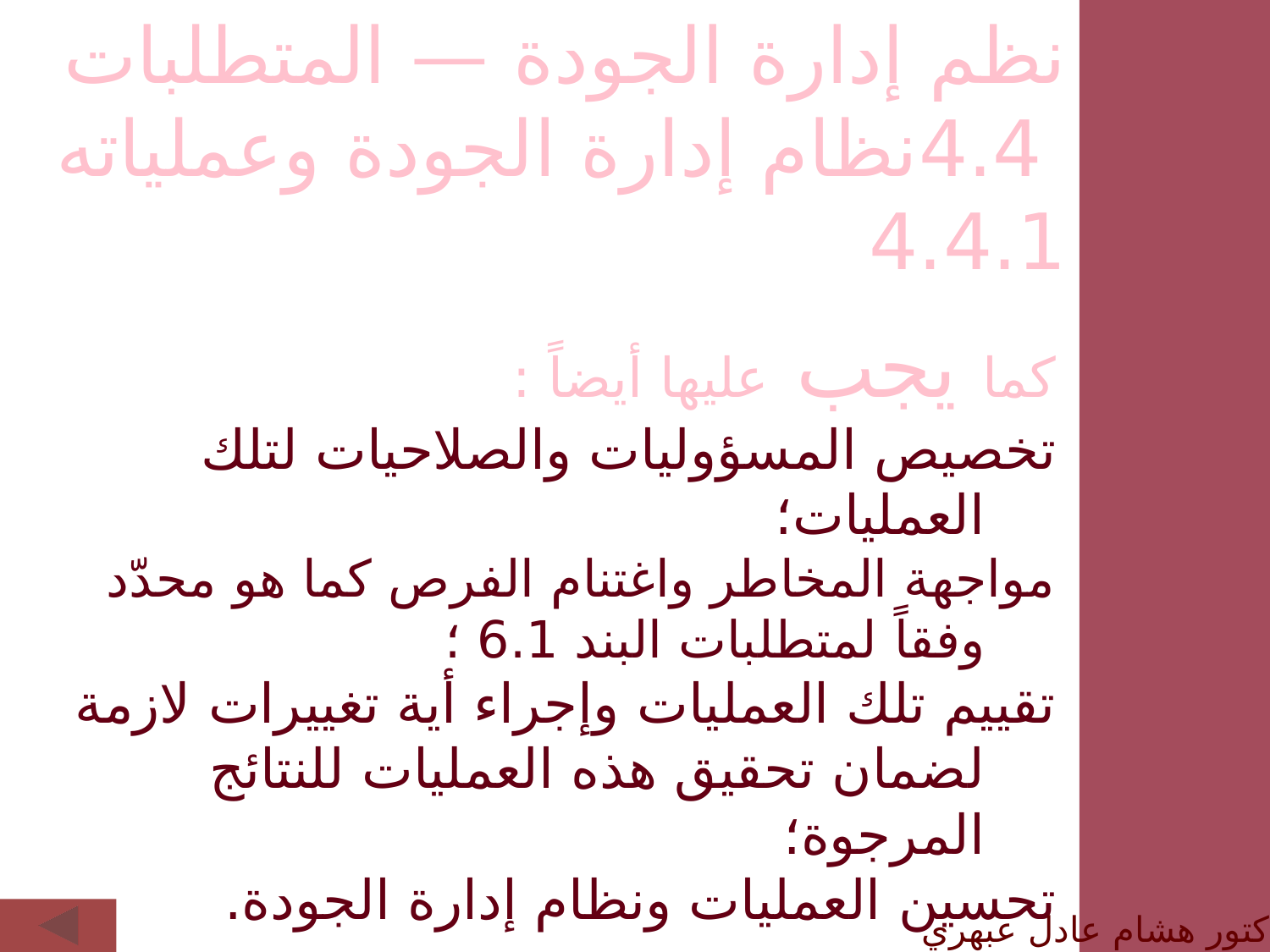

نظم إدارة الجودة — المتطلبات
 4.4نظام إدارة الجودة وعملياته
4.4.1

كما يجب عليها أيضاً :
تخصيص المسؤوليات والصلاحيات لتلك العمليات؛
مواجهة المخاطر واغتنام الفرص كما هو محدّد وفقاً لمتطلبات البند 6.1 ؛
تقييم تلك العمليات وإجراء أية تغييرات لازمة لضمان تحقيق هذه العمليات للنتائج المرجوة؛
تحسين العمليات ونظام إدارة الجودة.

الدكتور هشام عادل عبهري